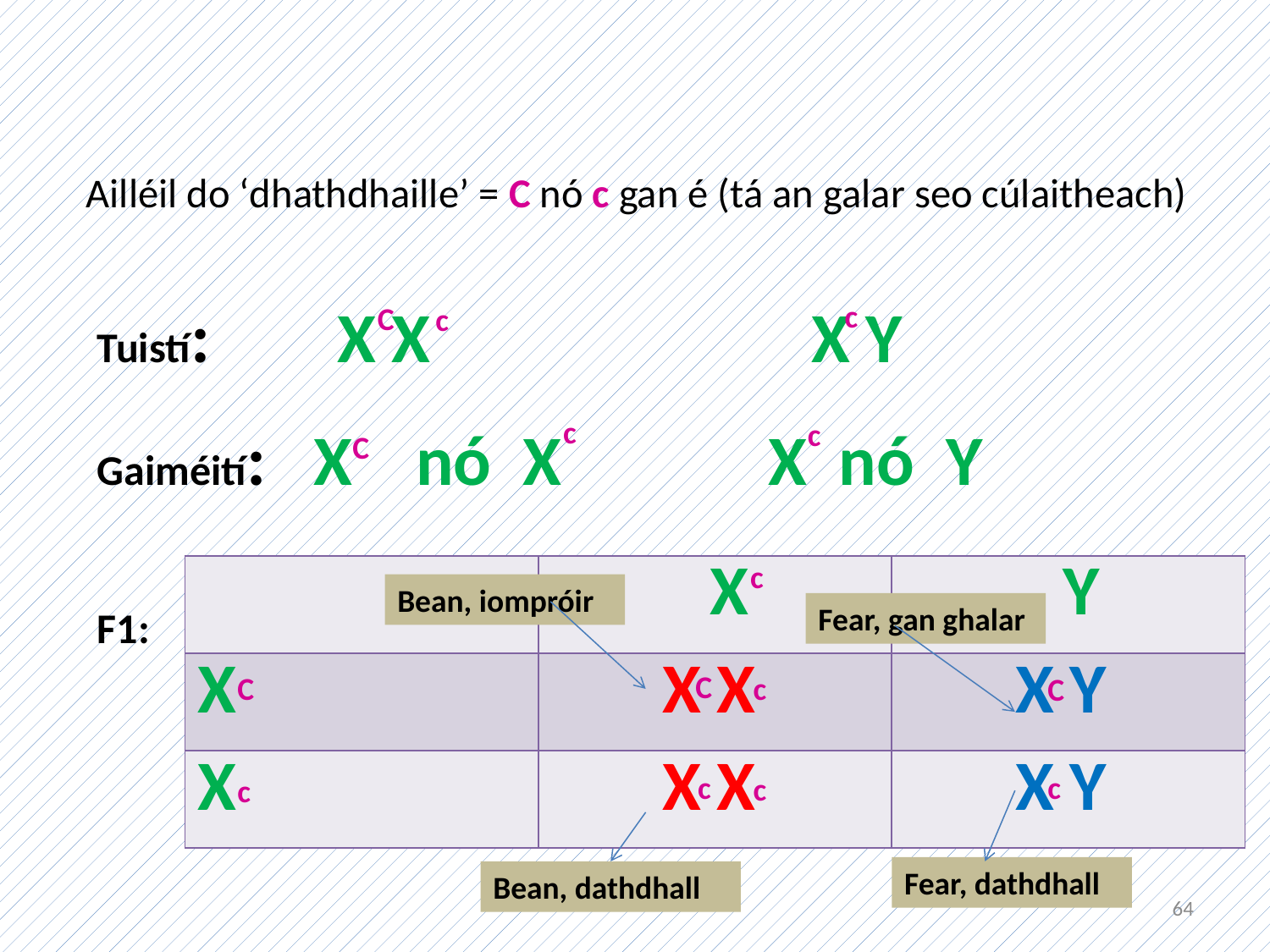

# Ailléil do ‘dhathdhaille’ = C nó c gan é (tá an galar seo cúlaitheach)
Tuistí:        X X                        X Y

Gaiméití:   X    nó  X             X  nó  Y

F1:
c
C
c
c
c
C
c
|  | X | Y |
| --- | --- | --- |
| X | X X | X Y |
| X | X X | X Y |
Bean, iompróir
Fear, gan ghalar
C
C
c
C
c
c
c
c
Fear, dathdhall
Bean, dathdhall
64